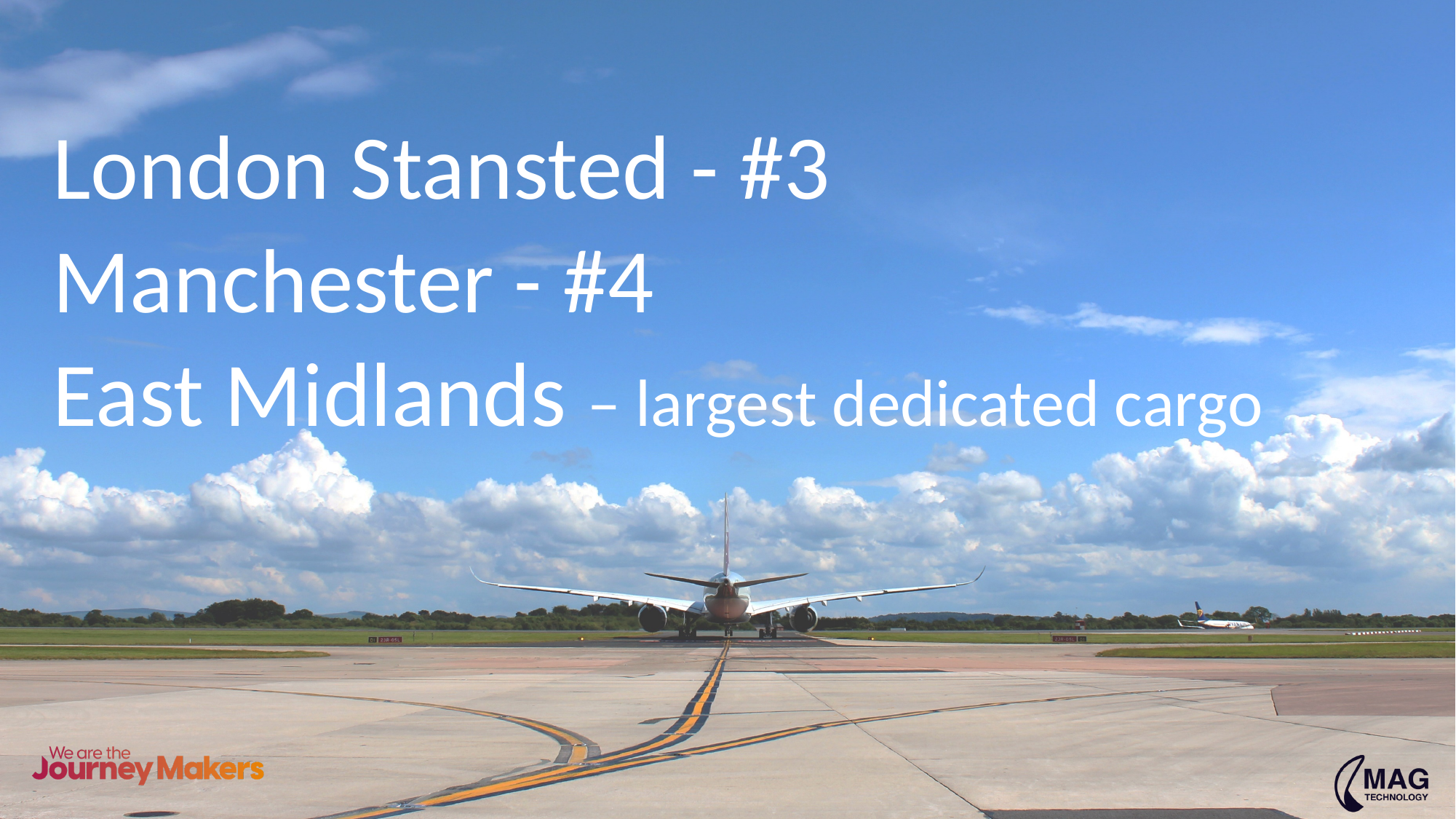

London Stansted - #3
Manchester - #4
East Midlands – largest dedicated cargo